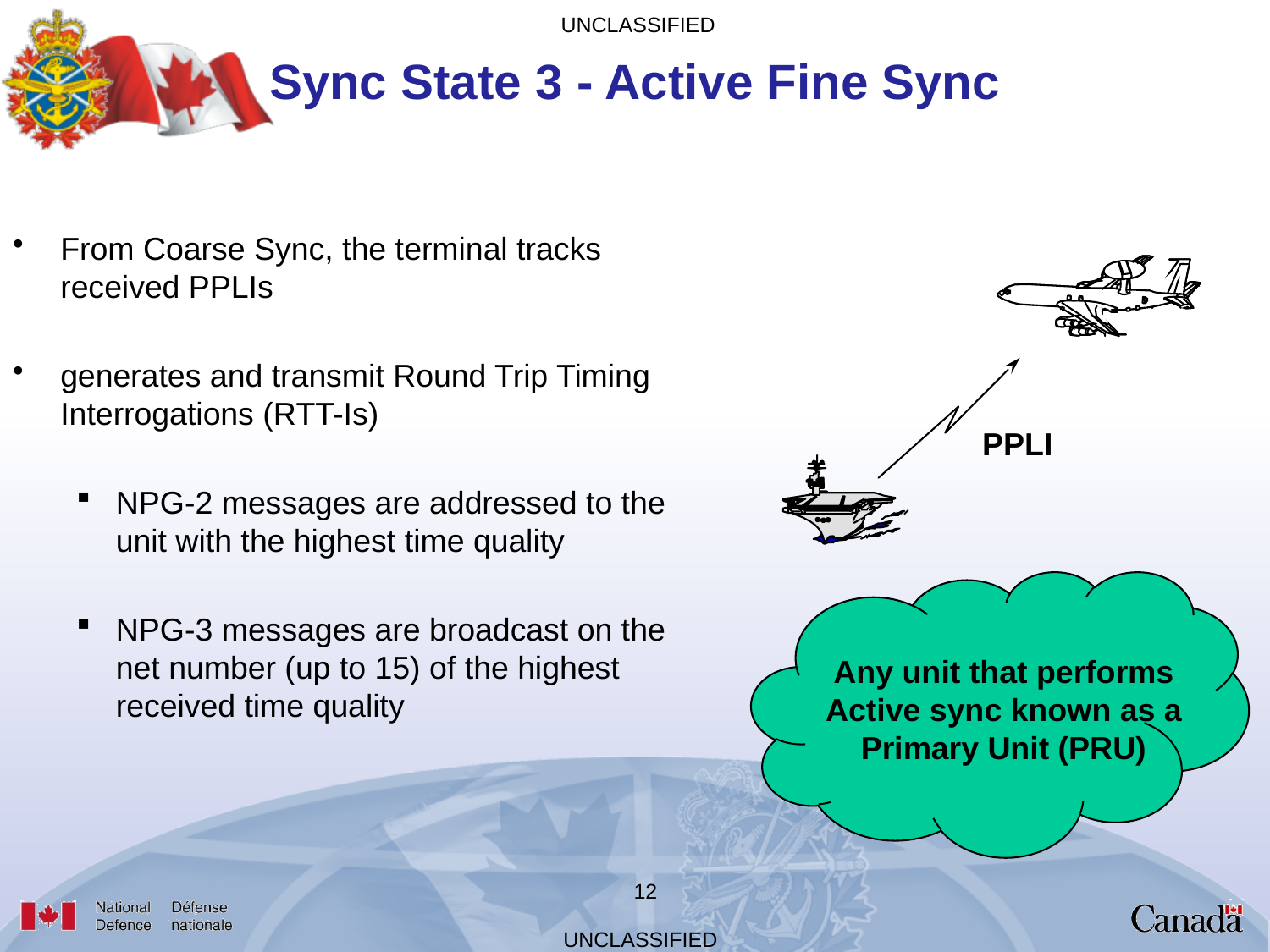

Sync State 3 - Active Fine Sync

From Coarse Sync, the terminal tracks received PPLIs

generates and transmit Round Trip Timing Interrogations (RTT-Is)

NPG-2 messages are addressed to the unit with the highest time quality

NPG-3 messages are broadcast on the net number (up to 15) of the highest received time quality

PPLI

Any unit that performs Active sync known as a Primary Unit (PRU)